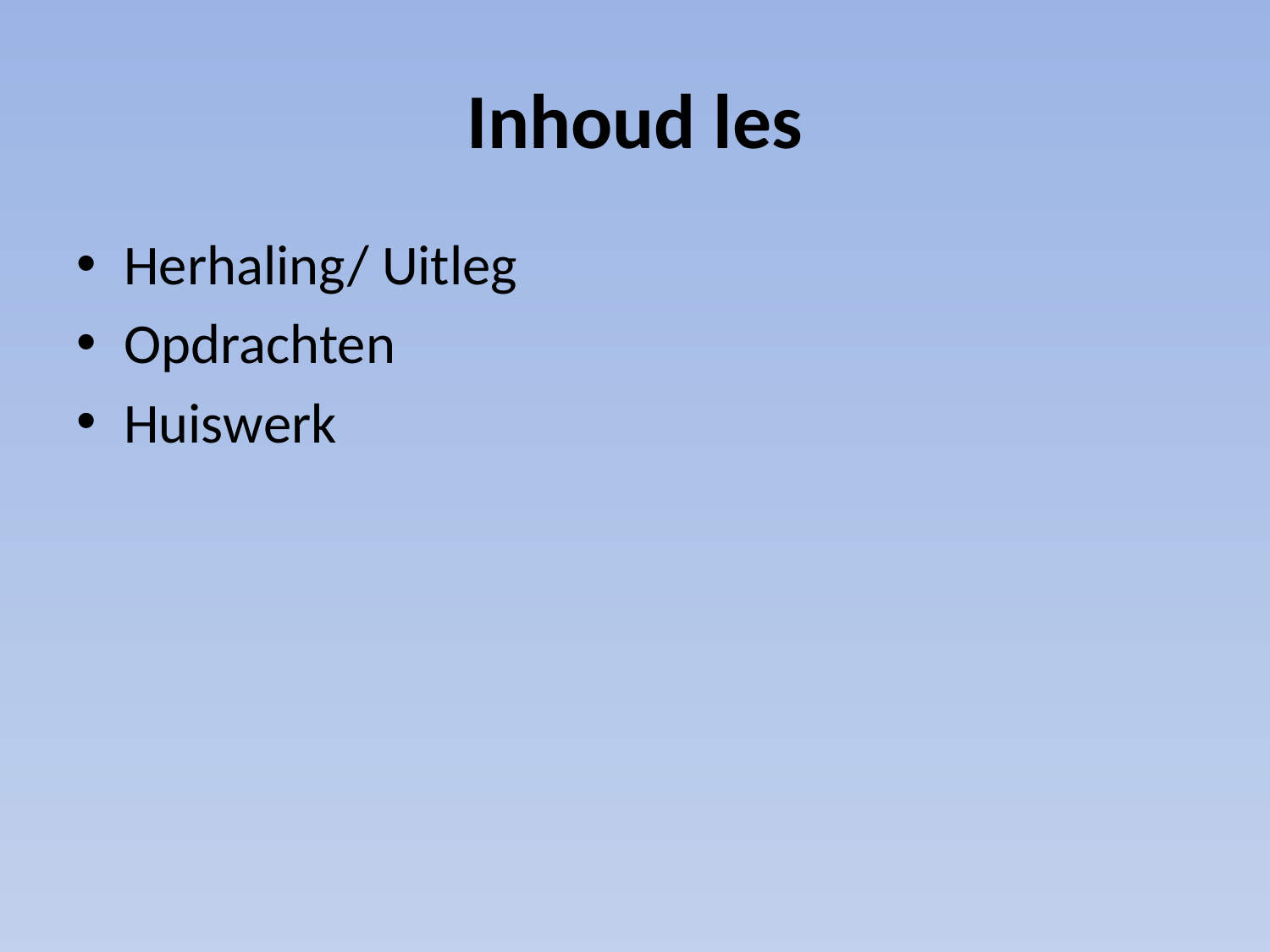

# Inhoud les
Herhaling/ Uitleg
Opdrachten
Huiswerk